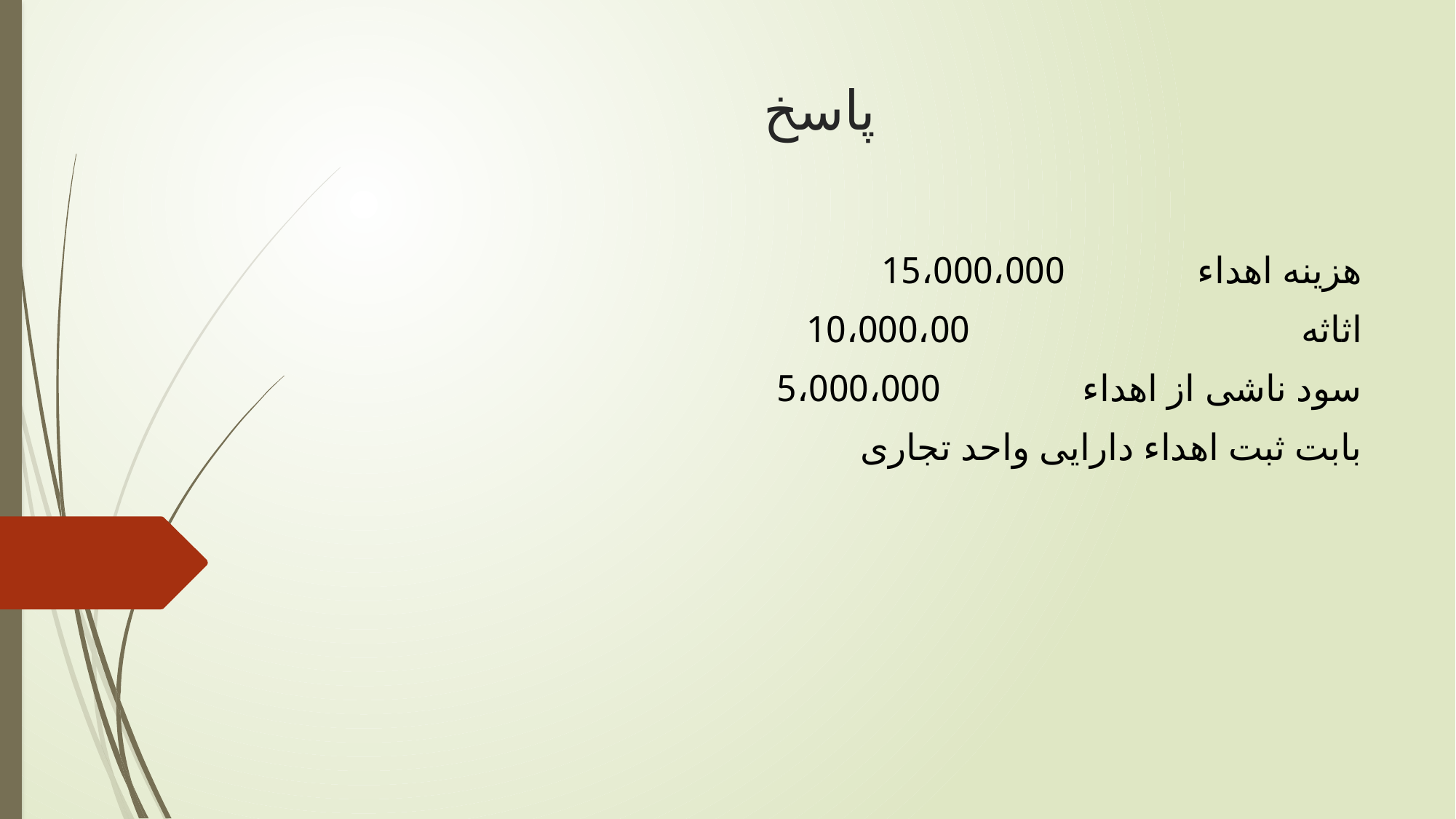

# پاسخ
هزینه اهداء              15،000،000
                 اثاثه                                   10،000،00
                سود ناشی از اهداء               5،000،000
 بابت ثبت اهداء دارایی واحد تجاری